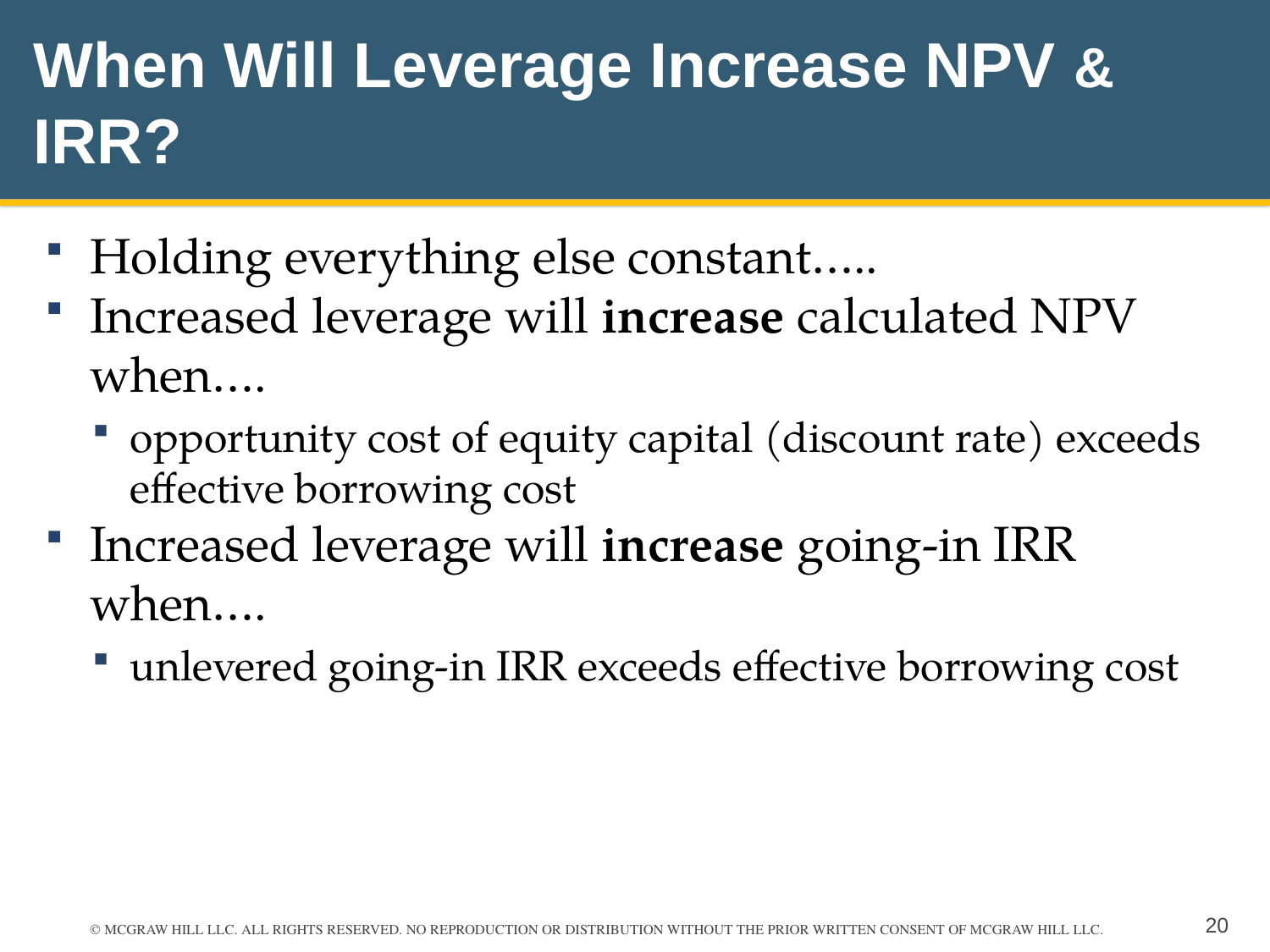

# When Will Leverage Increase NPV & IRR?
Holding everything else constant…..
Increased leverage will increase calculated NPV when….
opportunity cost of equity capital (discount rate) exceeds effective borrowing cost
Increased leverage will increase going-in IRR when….
unlevered going-in IRR exceeds effective borrowing cost
© MCGRAW HILL LLC. ALL RIGHTS RESERVED. NO REPRODUCTION OR DISTRIBUTION WITHOUT THE PRIOR WRITTEN CONSENT OF MCGRAW HILL LLC.
20